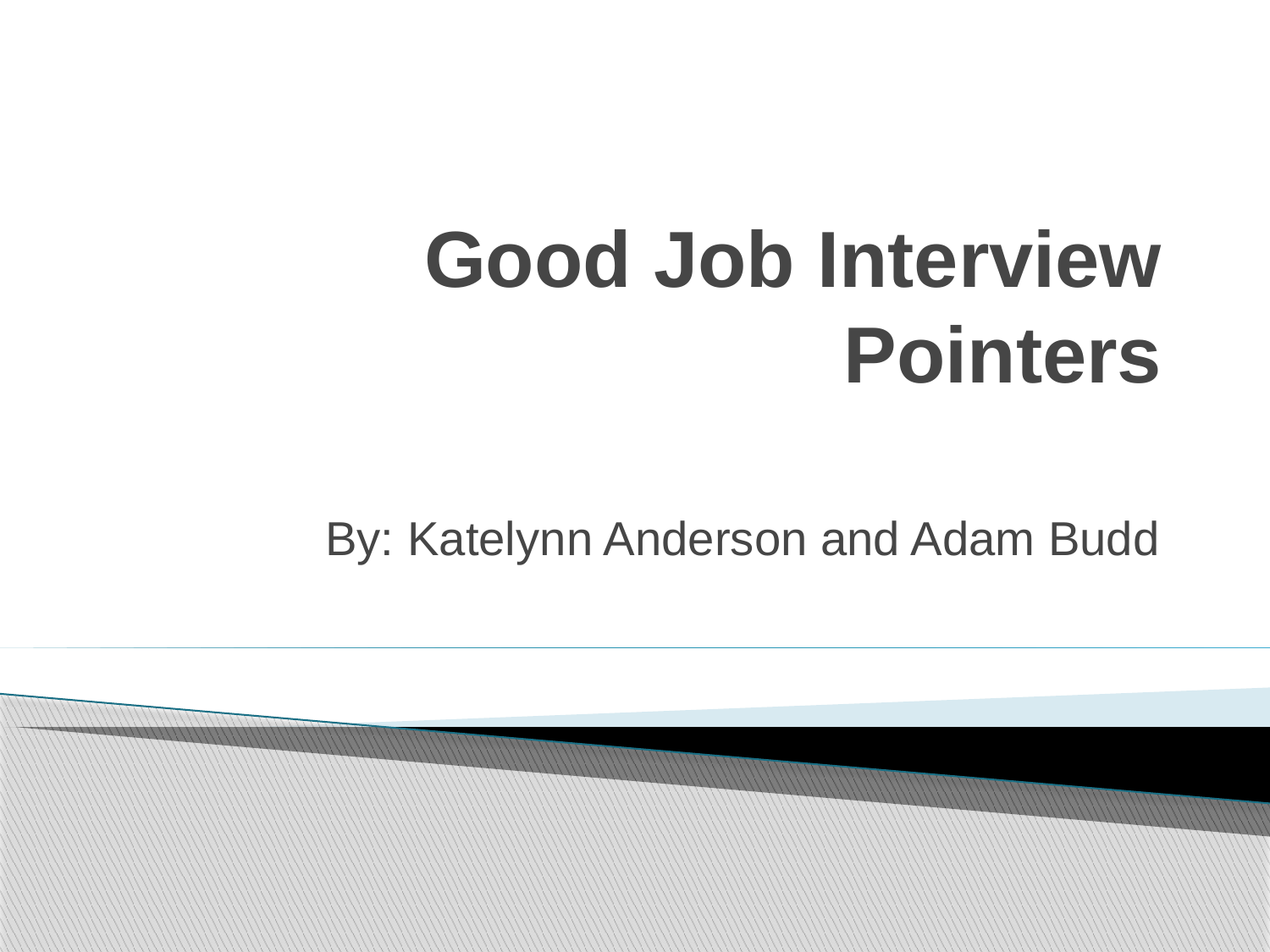

# Good Job Interview Pointers
By: Katelynn Anderson and Adam Budd